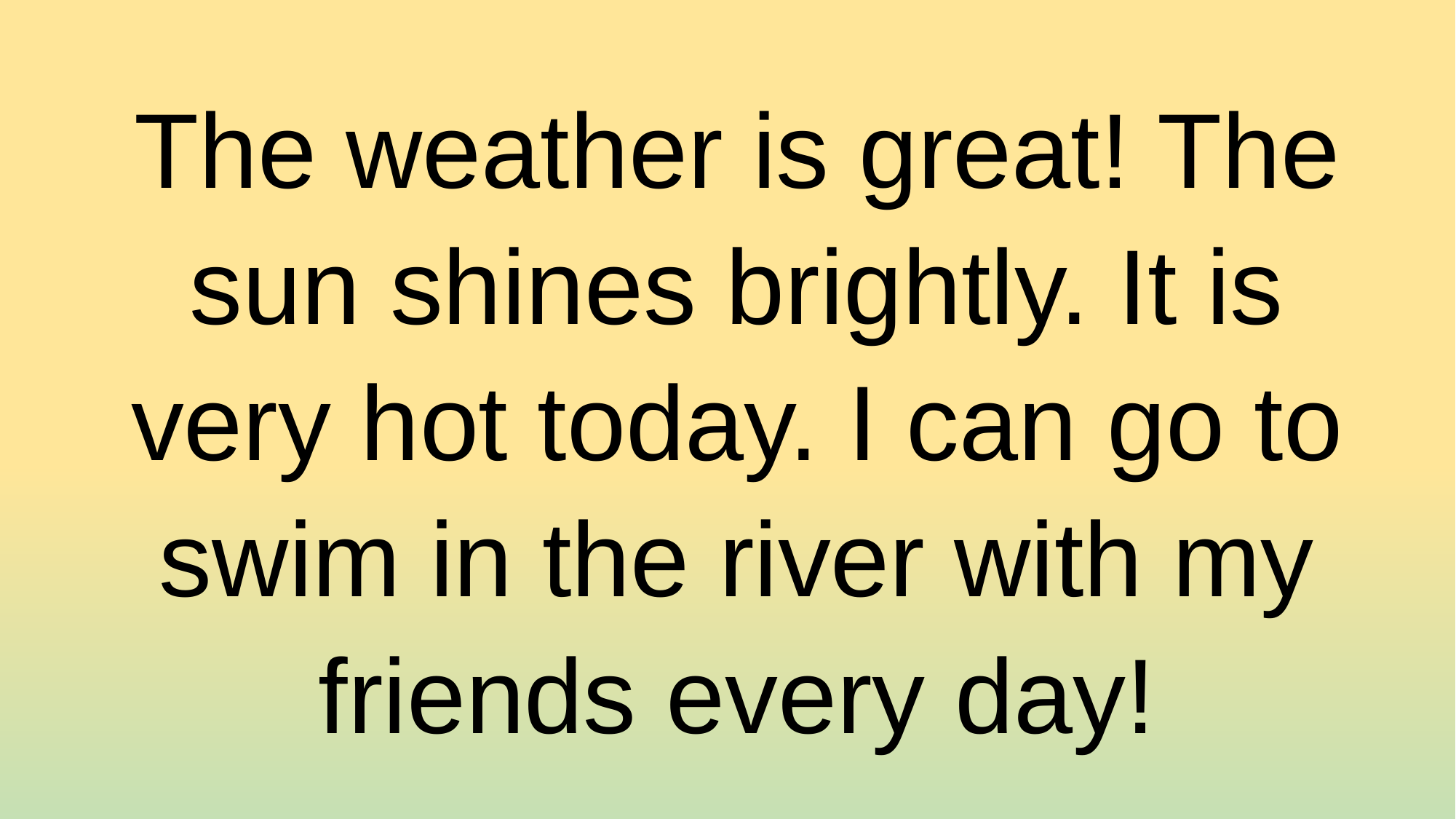

The weather is great! The sun shines brightly. It is very hot today. I can go to swim in the river with my friends every day!